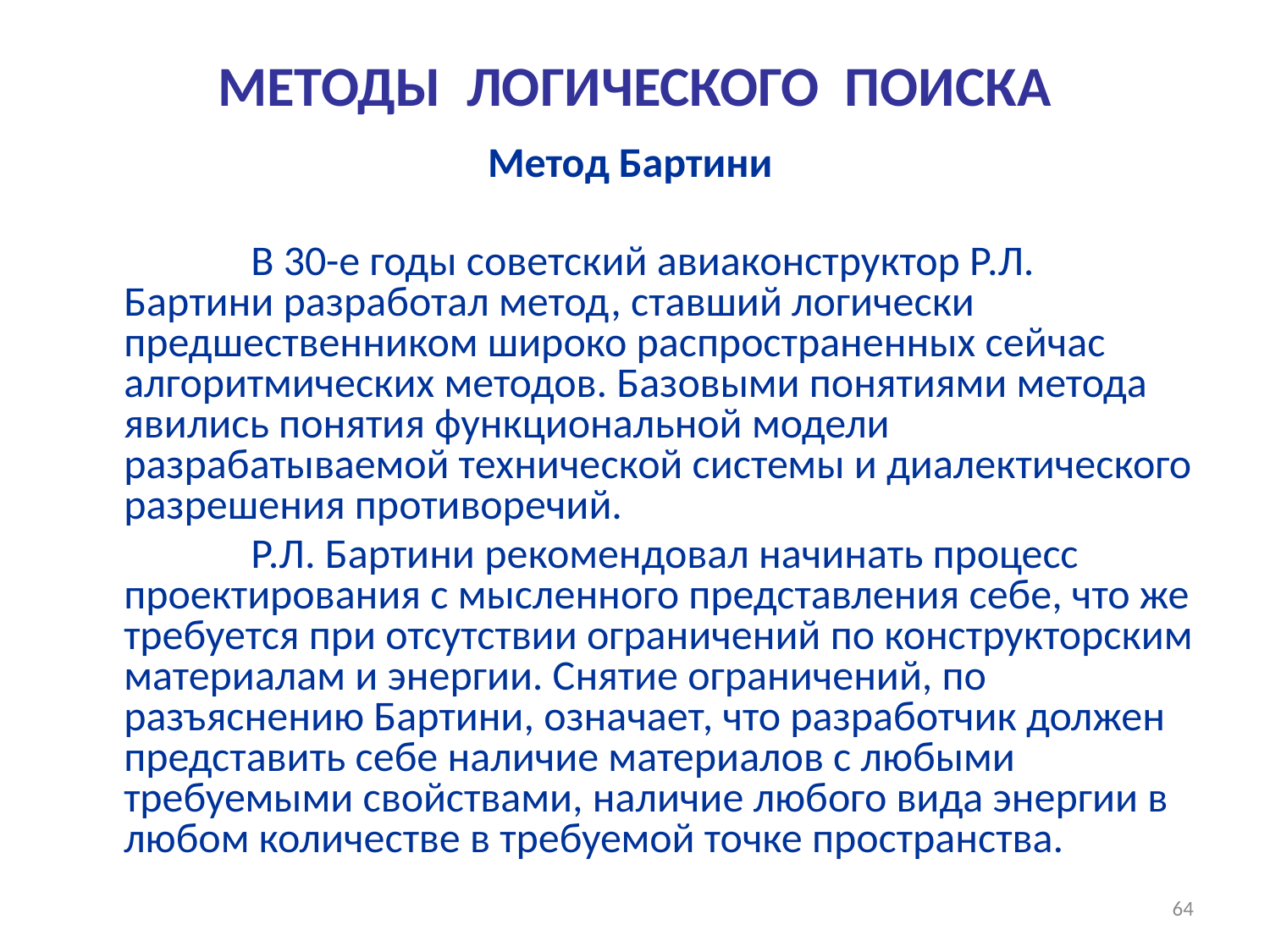

# МЕТОДЫ  ЛОГИЧЕСКОГО  ПОИСКА
Метод Бартини

		В 30-е годы советский авиаконструктор Р.Л. Бартини разработал метод, ставший логически предшественником широко распространенных сейчас алгоритмических методов. Базовыми понятиями метода явились понятия функциональной модели разрабатываемой технической системы и диалектического разрешения противоречий.
		Р.Л. Бартини рекомендовал начинать процесс проектирования с мысленного представления себе, что же требуется при отсутствии ограничений по конструкторским материалам и энергии. Снятие ограничений, по разъяснению Бартини, означает, что разработчик должен представить себе наличие материалов с любыми требуемыми свойствами, наличие любого вида энергии в любом количестве в требуемой точке пространства.

64